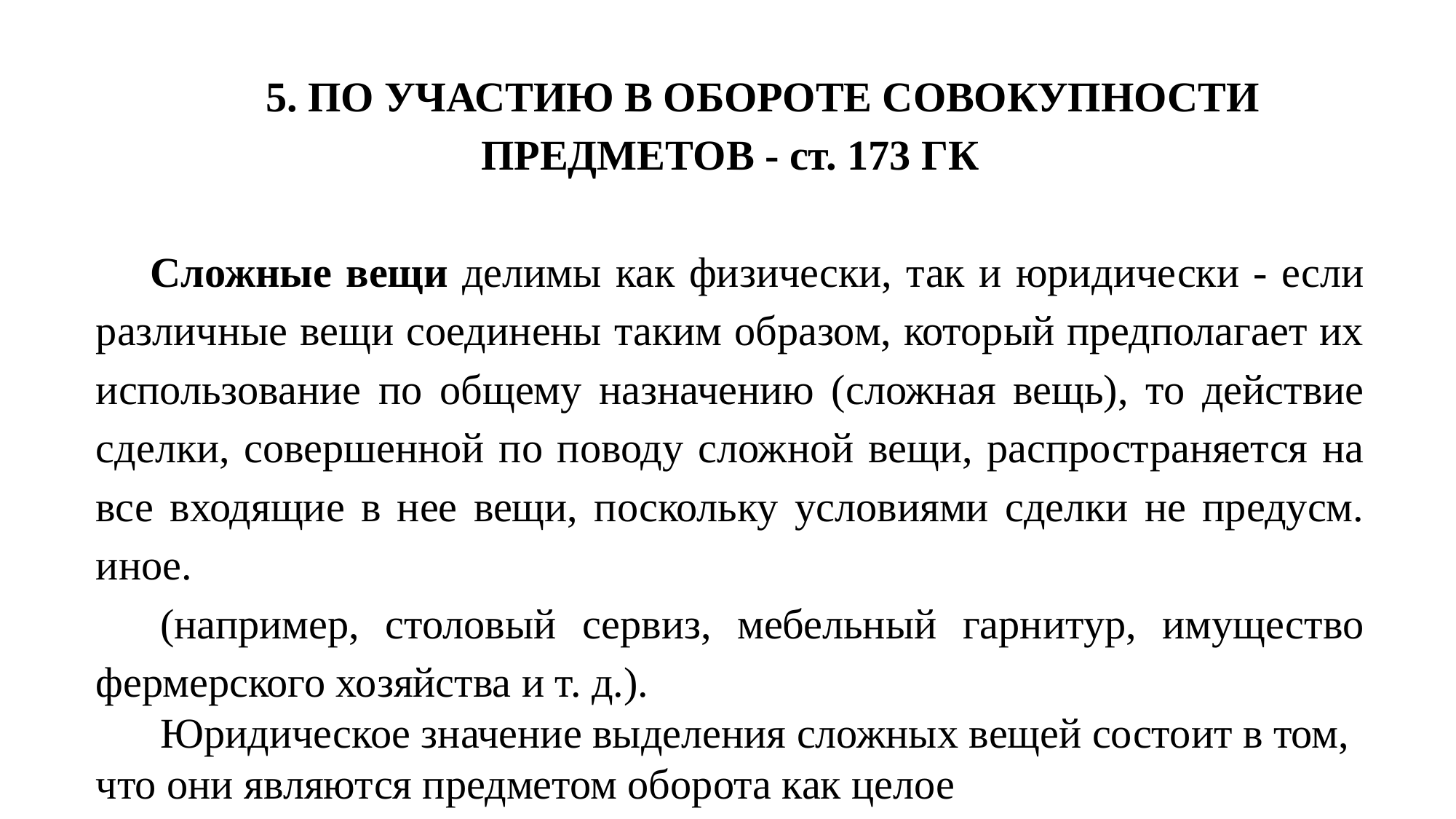

5. ПО УЧАСТИЮ В ОБОРОТЕ СОВОКУПНОСТИ ПРЕДМЕТОВ - ст. 173 ГК

Сложные вещи делимы как физически, так и юри­дически - если различные вещи соединены таким образом, который предполагает их использование по общему назначению (сложная вещь), то действие сделки, совершенной по поводу сложной вещи, распространяется на все входящие в нее вещи, поскольку условиями сделки не предусм. иное.
(например, столовый сервиз, мебельный гарнитур, имущество фермерского хозяйства и т. д.).
Юридическое значение выделения сложных вещей состоит в том, что они являются предметом оборота как целое